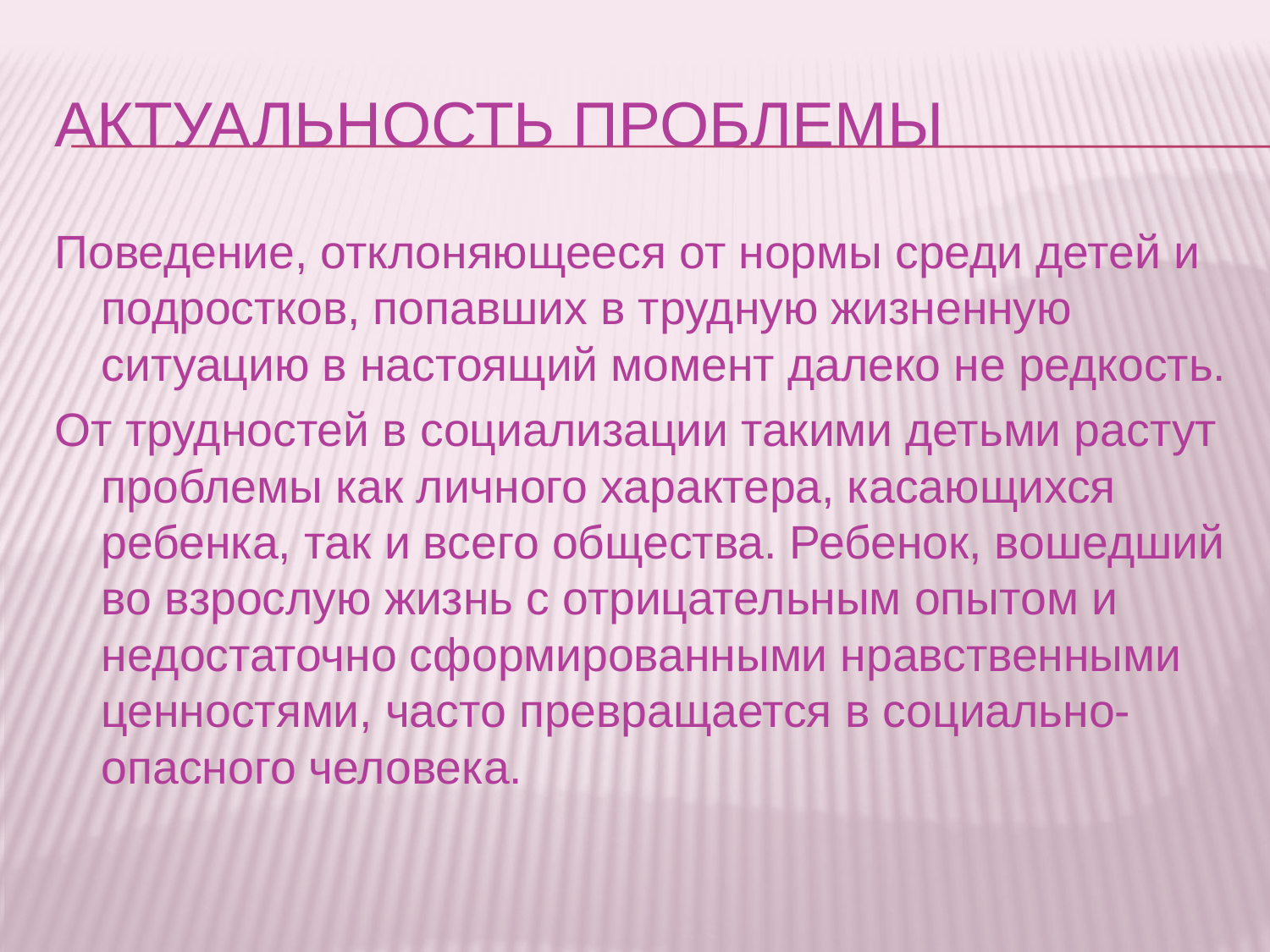

# Актуальность проблемы
Поведение, отклоняющееся от нормы среди детей и подростков, попавших в трудную жизненную ситуацию в настоящий момент далеко не редкость.
От трудностей в социализации такими детьми растут проблемы как личного характера, касающихся ребенка, так и всего общества. Ребенок, вошедший во взрослую жизнь с отрицательным опытом и недостаточно сформированными нравственными ценностями, часто превращается в социально-опасного человека.